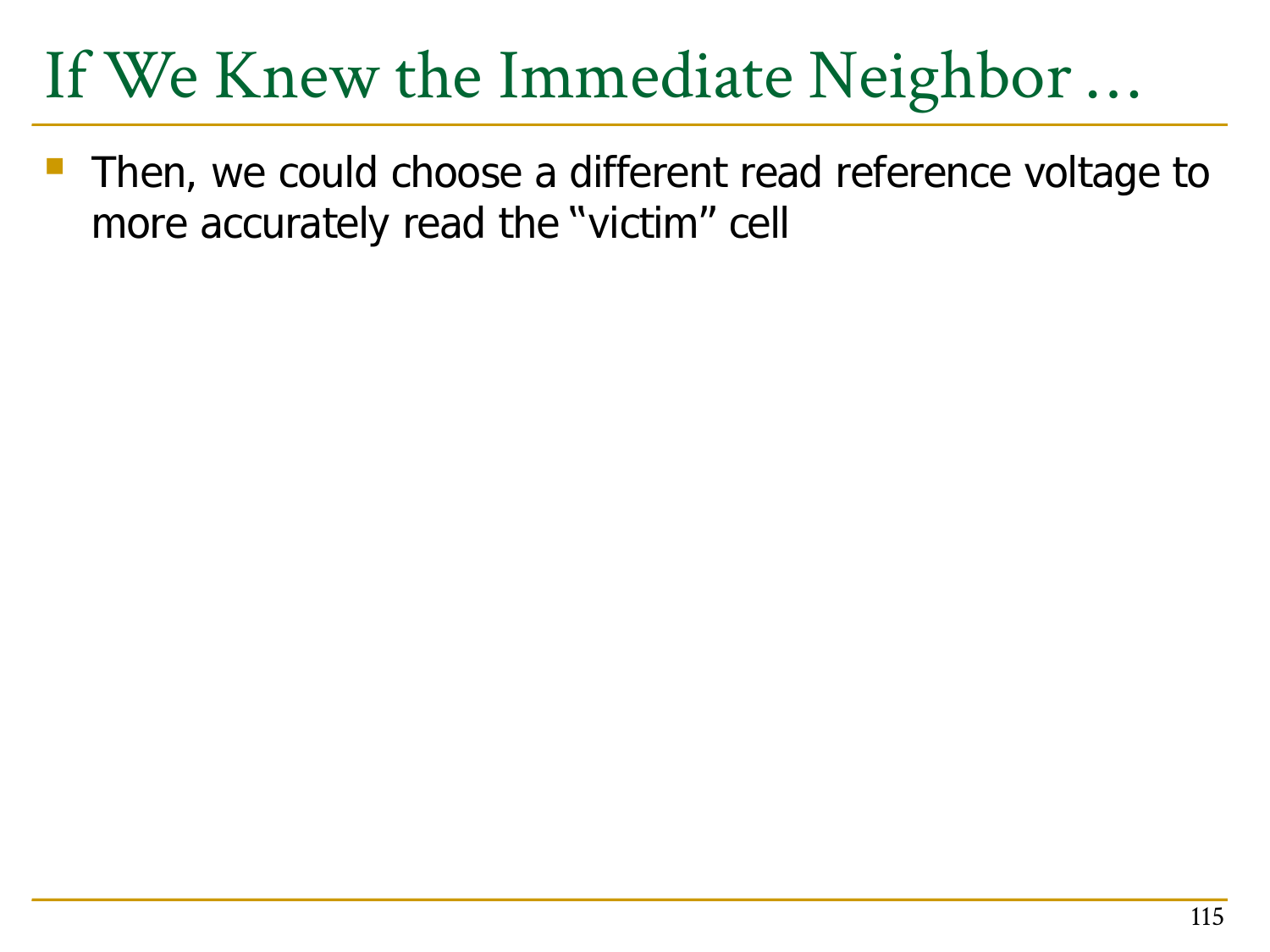

# If We Knew the Immediate Neighbor …
Then, we could choose a different read reference voltage to more accurately read the “victim” cell

115